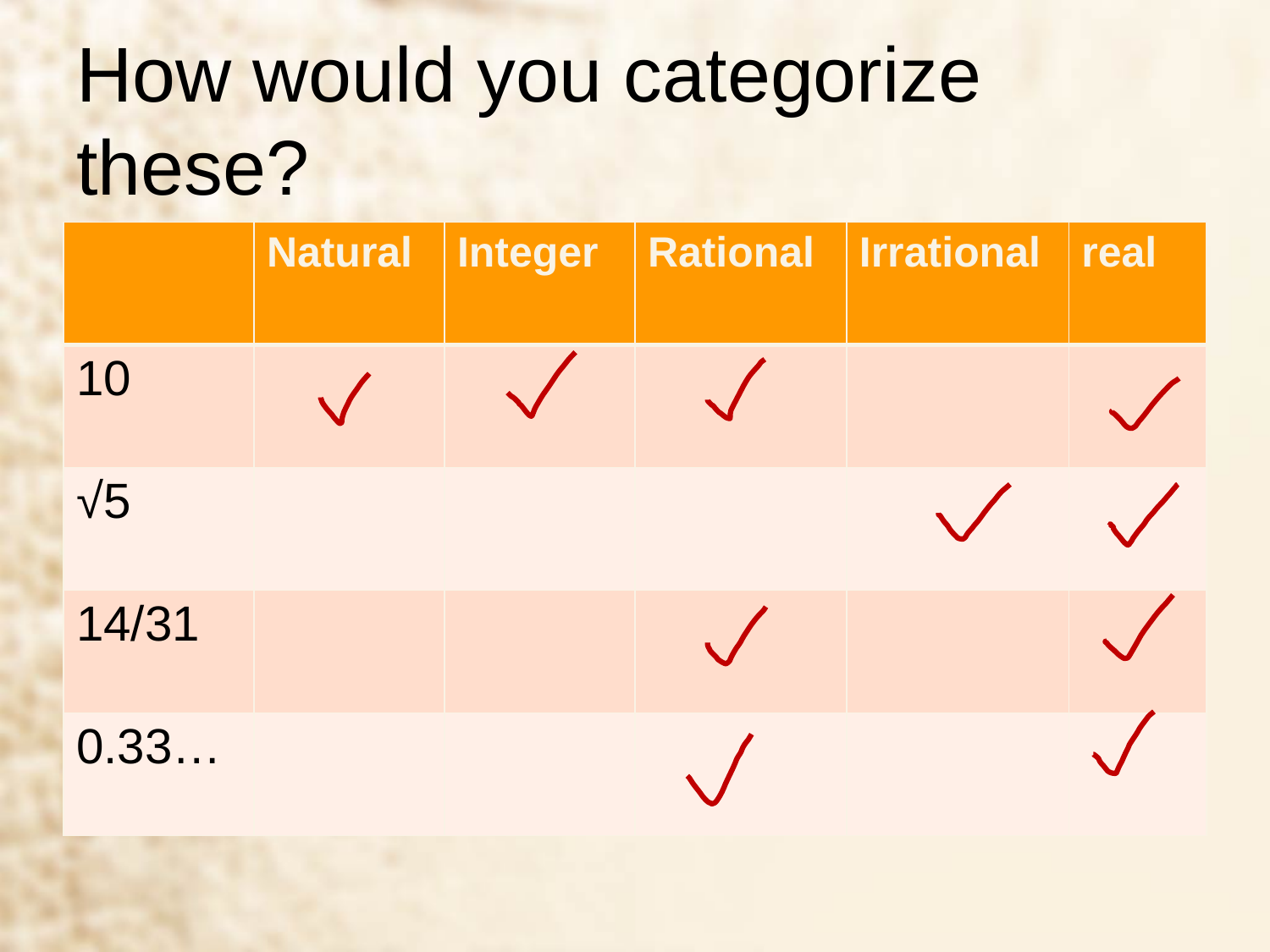

# How would you categorize these?
|  | Natural | Integer | Rational | Irrational | real |
| --- | --- | --- | --- | --- | --- |
| 10 |  |  |  |  |  |
| √5 |  |  |  |  |  |
| 14/31 |  |  |  |  |  |
| 0.33… |  |  |  |  |  |